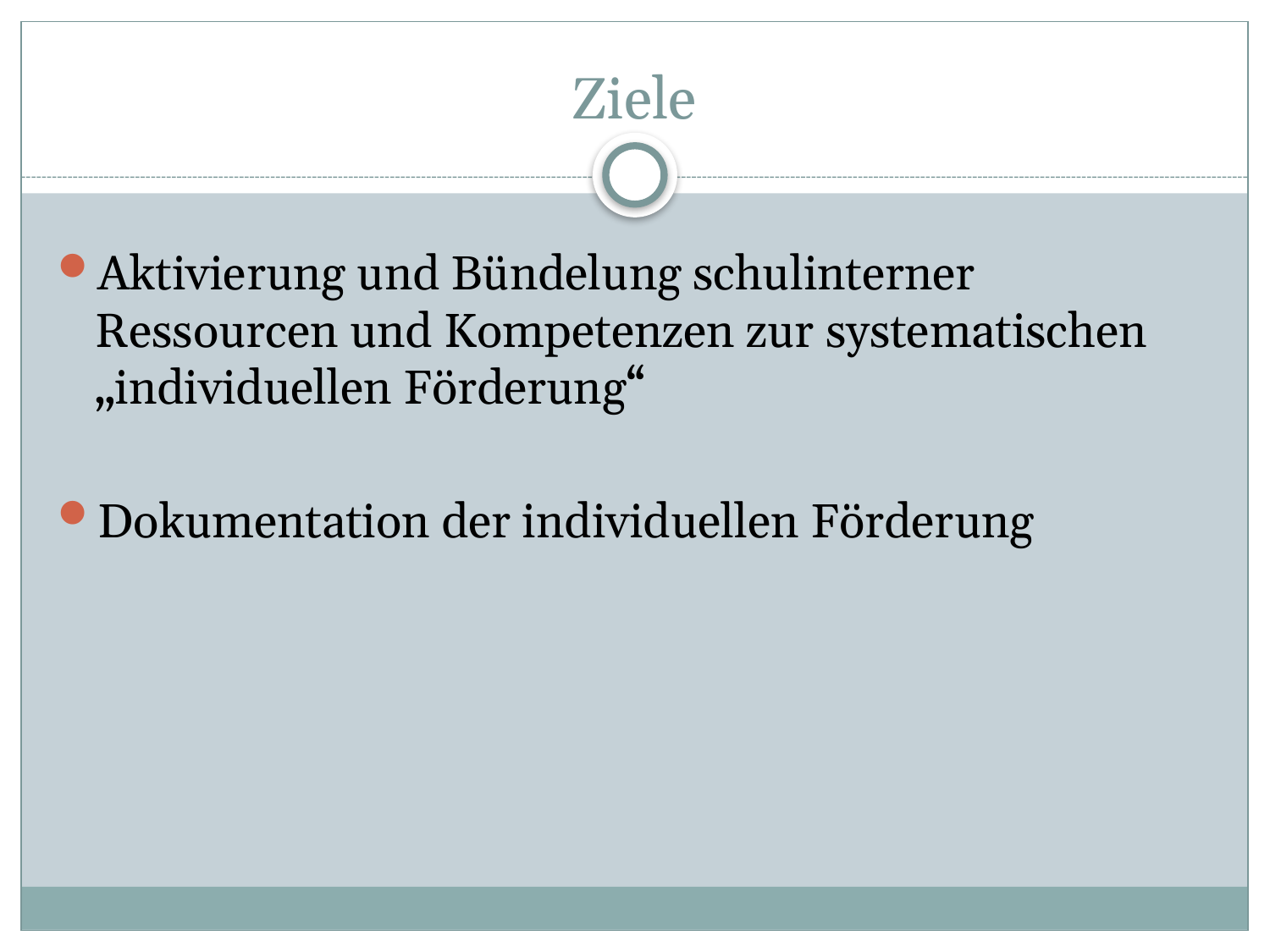

# Ziele
Aktivierung und Bündelung schulinterner Ressourcen und Kompetenzen zur systematischen „individuellen Förderung“

Dokumentation der individuellen Förderung